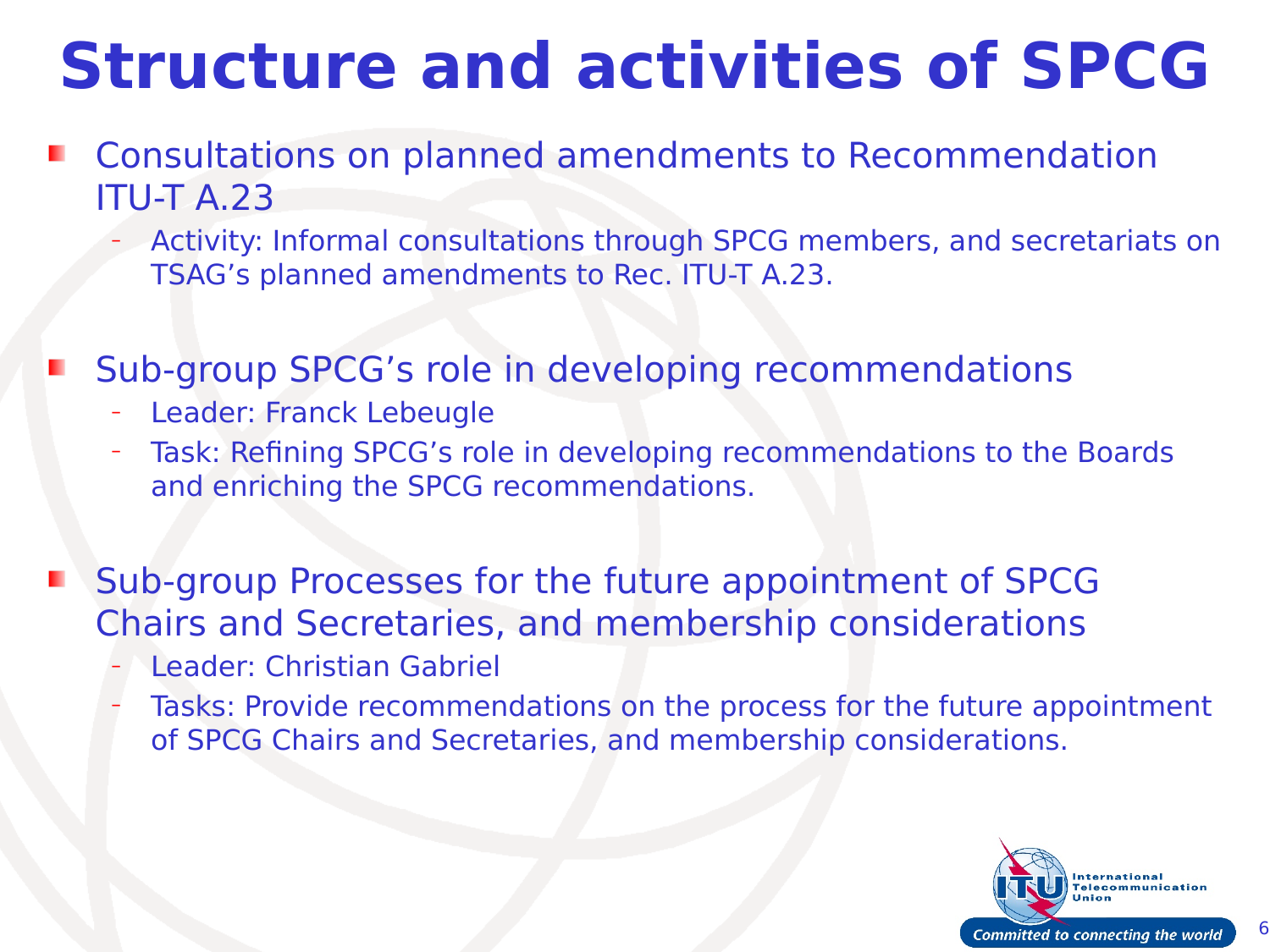

# Structure and activities of SPCG
Consultations on planned amendments to Recommendation ITU-T A.23
Activity: Informal consultations through SPCG members, and secretariats on TSAG’s planned amendments to Rec. ITU-T A.23.

Sub-group SPCG’s role in developing recommendations
Leader: Franck Lebeugle
Task: Refining SPCG’s role in developing recommendations to the Boards and enriching the SPCG recommendations.

Sub-group Processes for the future appointment of SPCG Chairs and Secretaries, and membership considerations
Leader: Christian Gabriel
Tasks: Provide recommendations on the process for the future appointment of SPCG Chairs and Secretaries, and membership considerations.
6